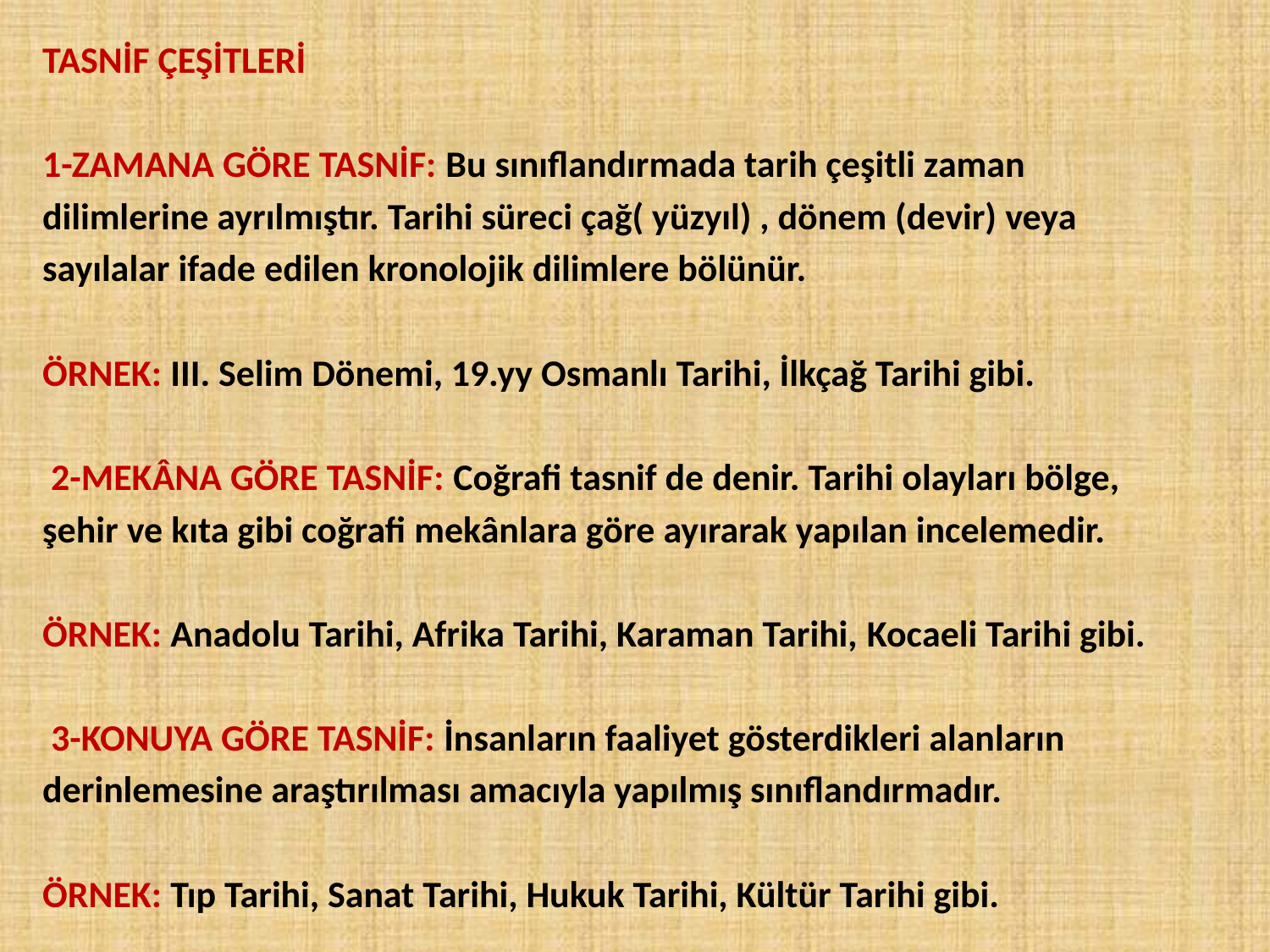

TASNİF ÇEŞİTLERİ

1-ZAMANA GÖRE TASNİF: Bu sınıflandırmada tarih çeşitli zaman
dilimlerine ayrılmıştır. Tarihi süreci çağ( yüzyıl) , dönem (devir) veya
sayılalar ifade edilen kronolojik dilimlere bölünür.

ÖRNEK: III. Selim Dönemi, 19.yy Osmanlı Tarihi, İlkçağ Tarihi gibi.

 2-MEKÂNA GÖRE TASNİF: Coğrafi tasnif de denir. Tarihi olayları bölge,
şehir ve kıta gibi coğrafi mekânlara göre ayırarak yapılan incelemedir.

ÖRNEK: Anadolu Tarihi, Afrika Tarihi, Karaman Tarihi, Kocaeli Tarihi gibi.

 3-KONUYA GÖRE TASNİF: İnsanların faaliyet gösterdikleri alanların
derinlemesine araştırılması amacıyla yapılmış sınıflandırmadır.

ÖRNEK: Tıp Tarihi, Sanat Tarihi, Hukuk Tarihi, Kültür Tarihi gibi.